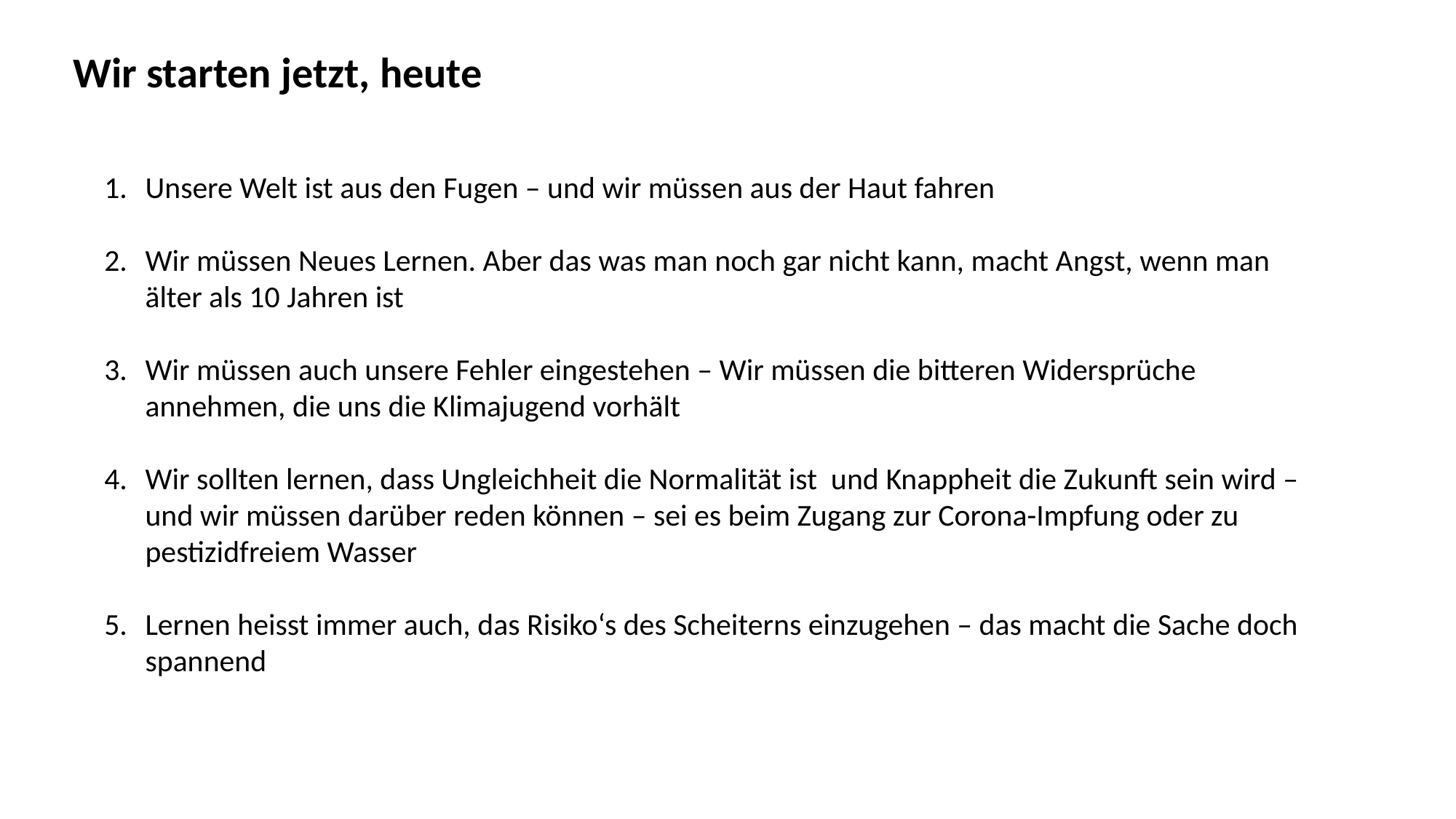

Wir starten jetzt, heute
Unsere Welt ist aus den Fugen – und wir müssen aus der Haut fahren

Wir müssen Neues Lernen. Aber das was man noch gar nicht kann, macht Angst, wenn man älter als 10 Jahren ist
Wir müssen auch unsere Fehler eingestehen – Wir müssen die bitteren Widersprüche annehmen, die uns die Klimajugend vorhält
Wir sollten lernen, dass Ungleichheit die Normalität ist  und Knappheit die Zukunft sein wird – und wir müssen darüber reden können – sei es beim Zugang zur Corona-Impfung oder zu pestizidfreiem Wasser
Lernen heisst immer auch, das Risiko‘s des Scheiterns einzugehen – das macht die Sache doch spannend